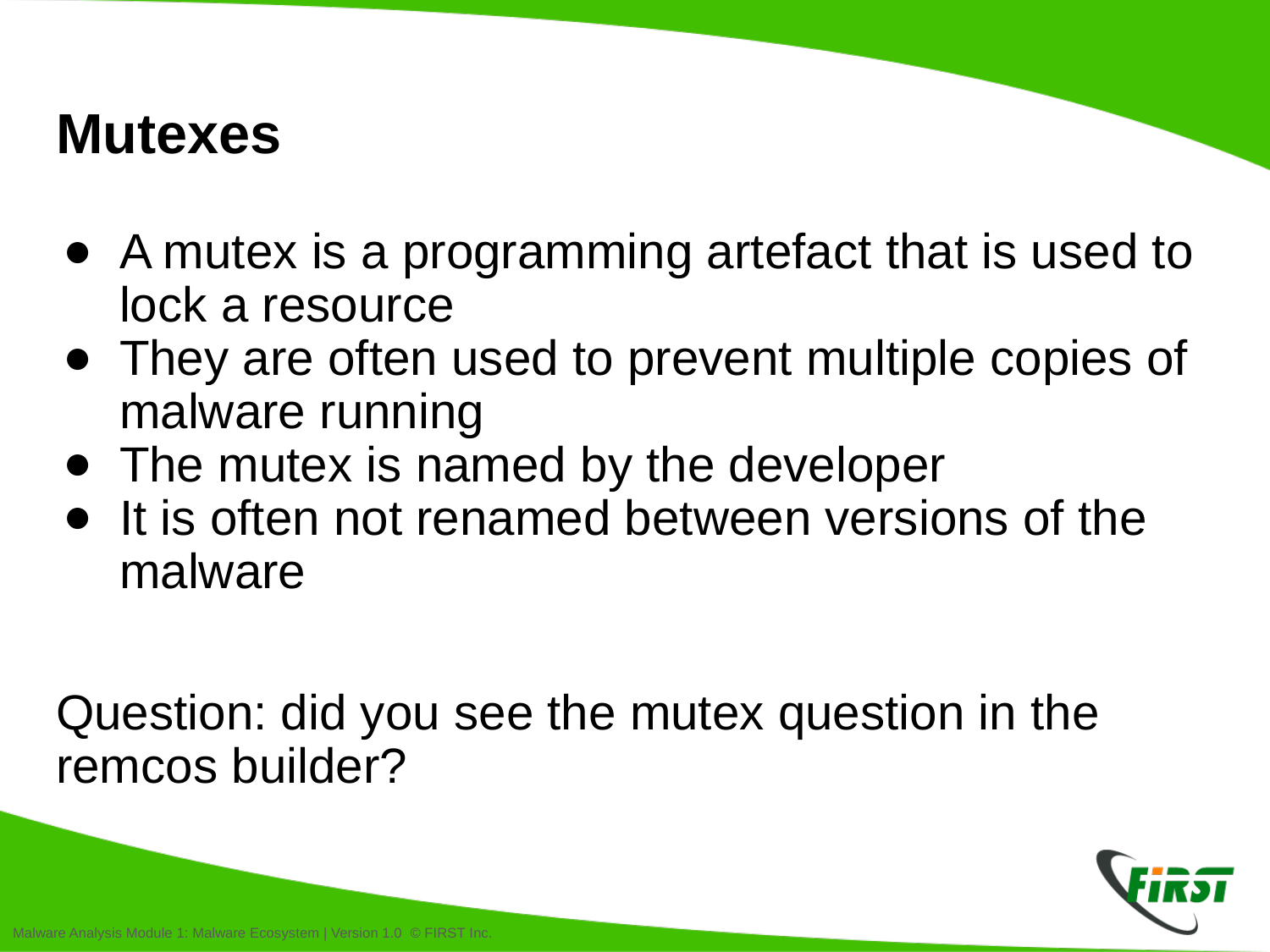

# Mutexes
A mutex is a programming artefact that is used to lock a resource
They are often used to prevent multiple copies of malware running
The mutex is named by the developer
It is often not renamed between versions of the malware

Question: did you see the mutex question in the remcos builder?